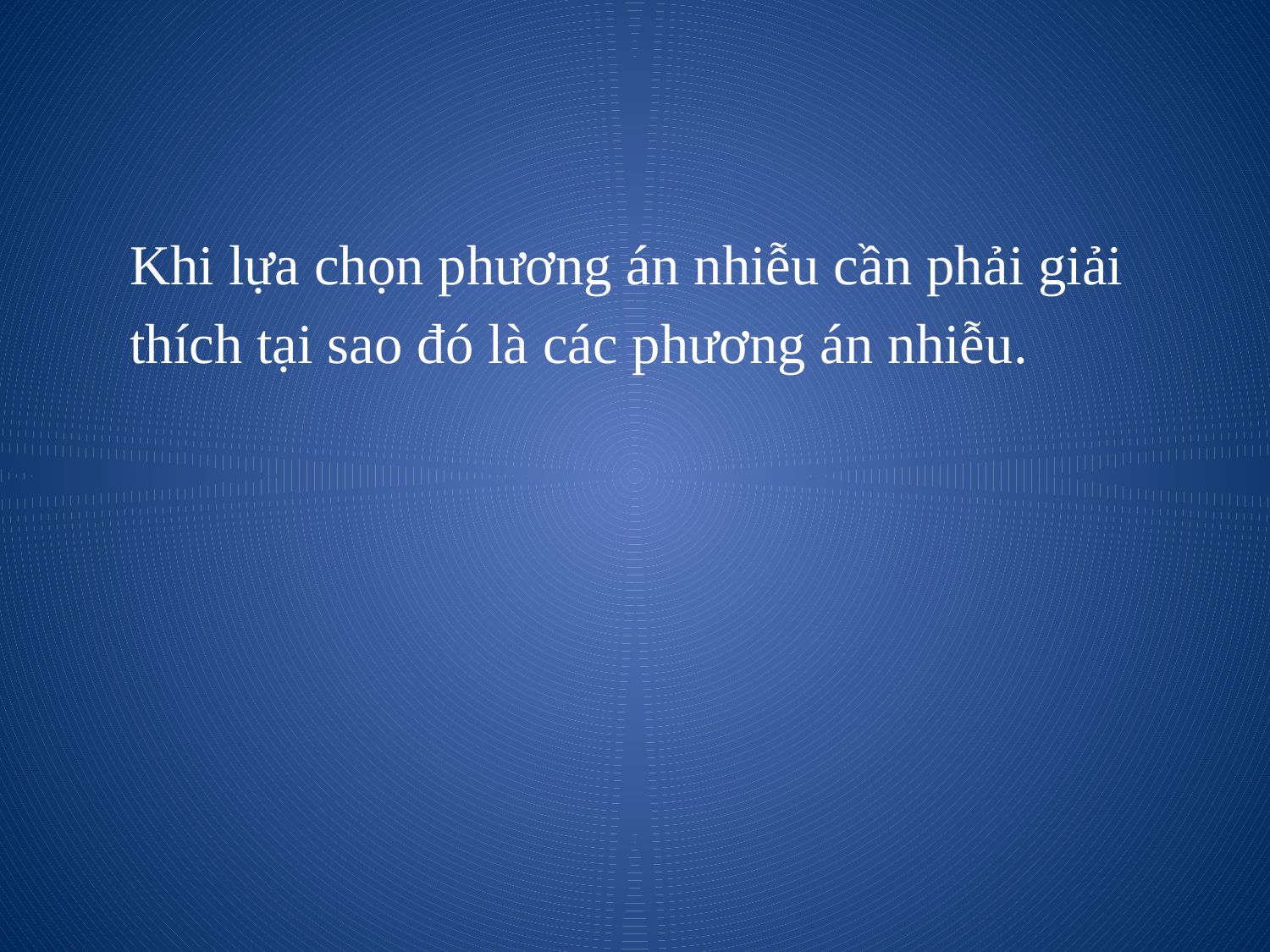

Khi lựa chọn phương án nhiễu cần phải giải
thích tại sao đó là các phương án nhiễu.